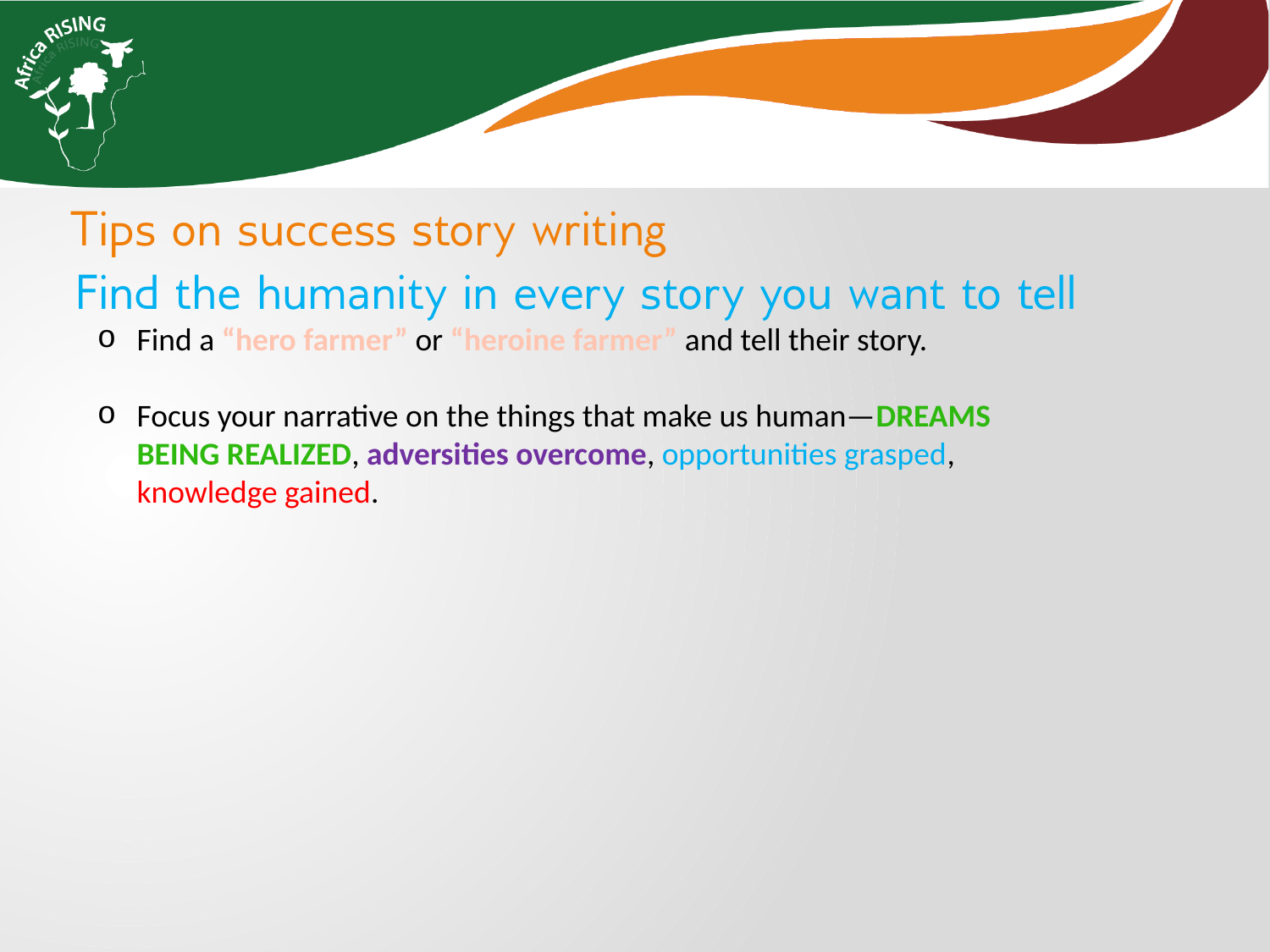

Tips on success story writing
Find the humanity in every story you want to tell
Find a “hero farmer” or “heroine farmer” and tell their story.

Focus your narrative on the things that make us human—dreams being realized, adversities overcome, opportunities grasped, knowledge gained.